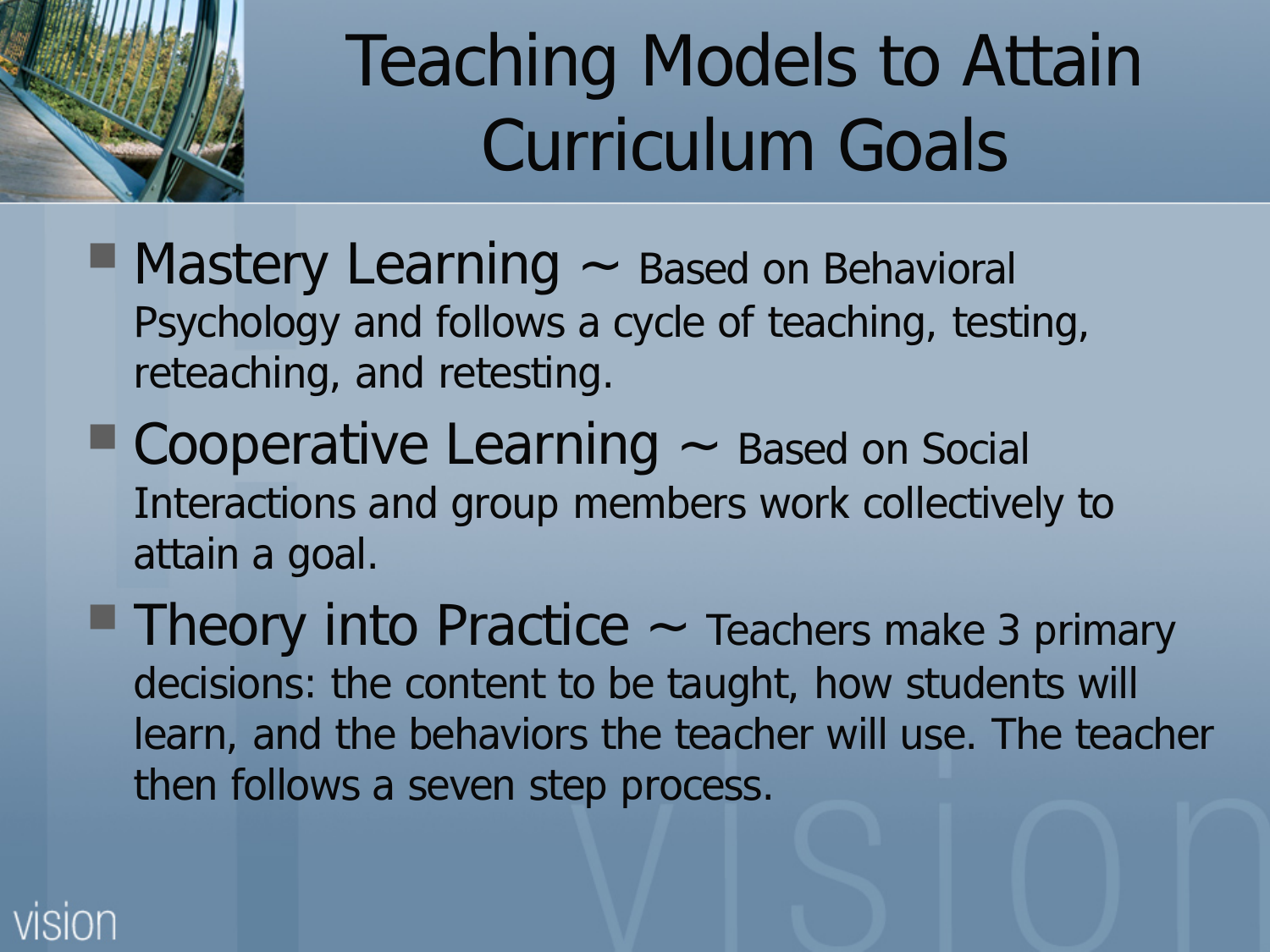

# Teaching Models to Attain Curriculum Goals
Mastery Learning ~ Based on Behavioral Psychology and follows a cycle of teaching, testing, reteaching, and retesting.
Cooperative Learning ~ Based on Social Interactions and group members work collectively to attain a goal.
Theory into Practice ~ Teachers make 3 primary decisions: the content to be taught, how students will learn, and the behaviors the teacher will use. The teacher then follows a seven step process.